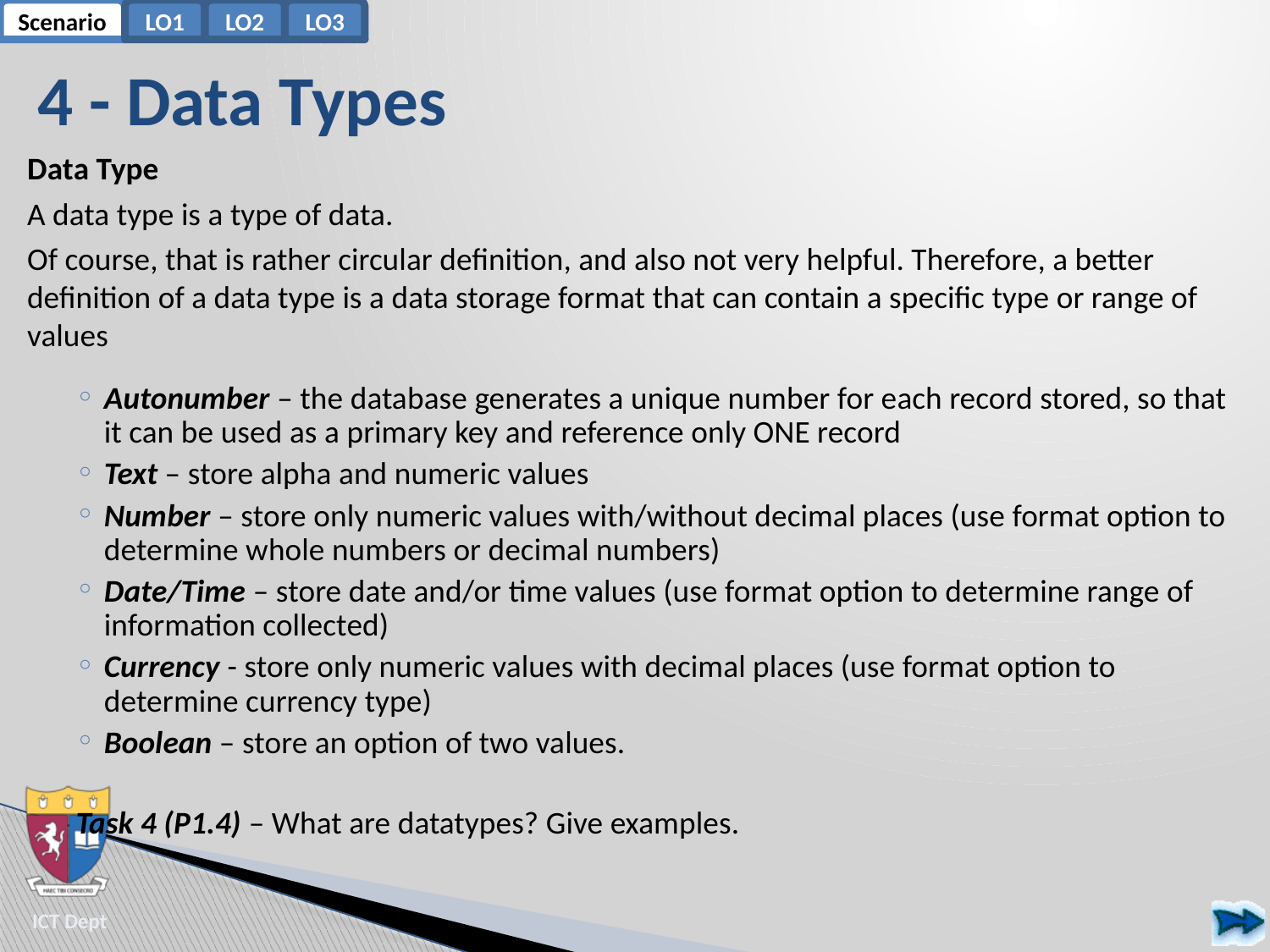

# 4 - Data Types
Data Type
A data type is a type of data.
Of course, that is rather circular definition, and also not very helpful. Therefore, a better definition of a data type is a data storage format that can contain a specific type or range of values

Autonumber – the database generates a unique number for each record stored, so that it can be used as a primary key and reference only ONE record
Text – store alpha and numeric values
Number – store only numeric values with/without decimal places (use format option to determine whole numbers or decimal numbers)
Date/Time – store date and/or time values (use format option to determine range of information collected)
Currency - store only numeric values with decimal places (use format option to determine currency type)
Boolean – store an option of two values.

Task 4 (P1.4) – What are datatypes? Give examples.